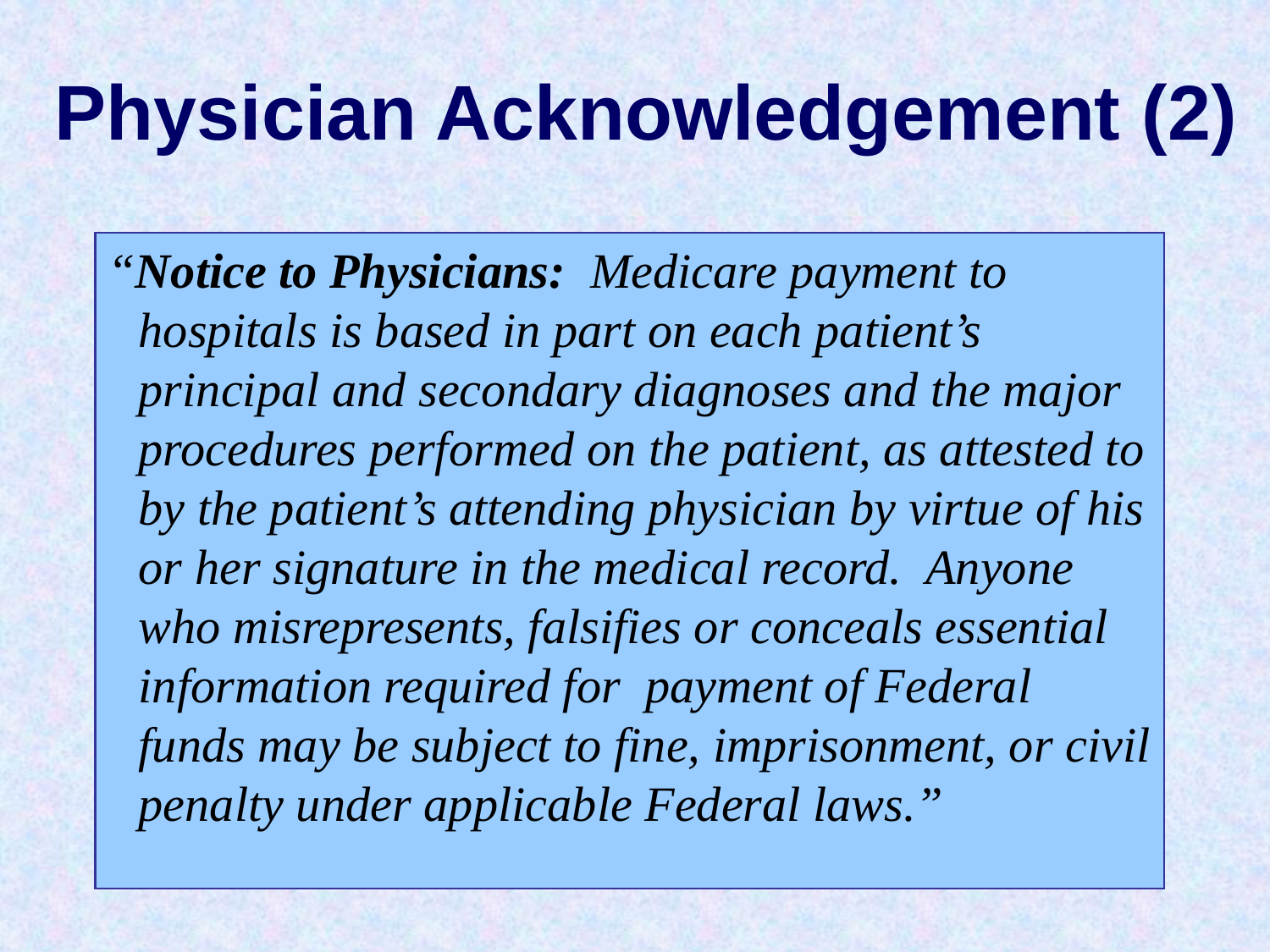

# Physician Acknowledgement (2)
“Notice to Physicians:  Medicare payment to hospitals is based in part on each patient’s principal and secondary diagnoses and the major procedures performed on the patient, as attested to by the patient’s attending physician by virtue of his or her signature in the medical record.  Anyone who misrepresents, falsifies or conceals essential information required for  payment of Federal funds may be subject to fine, imprisonment, or civil penalty under applicable Federal laws.”